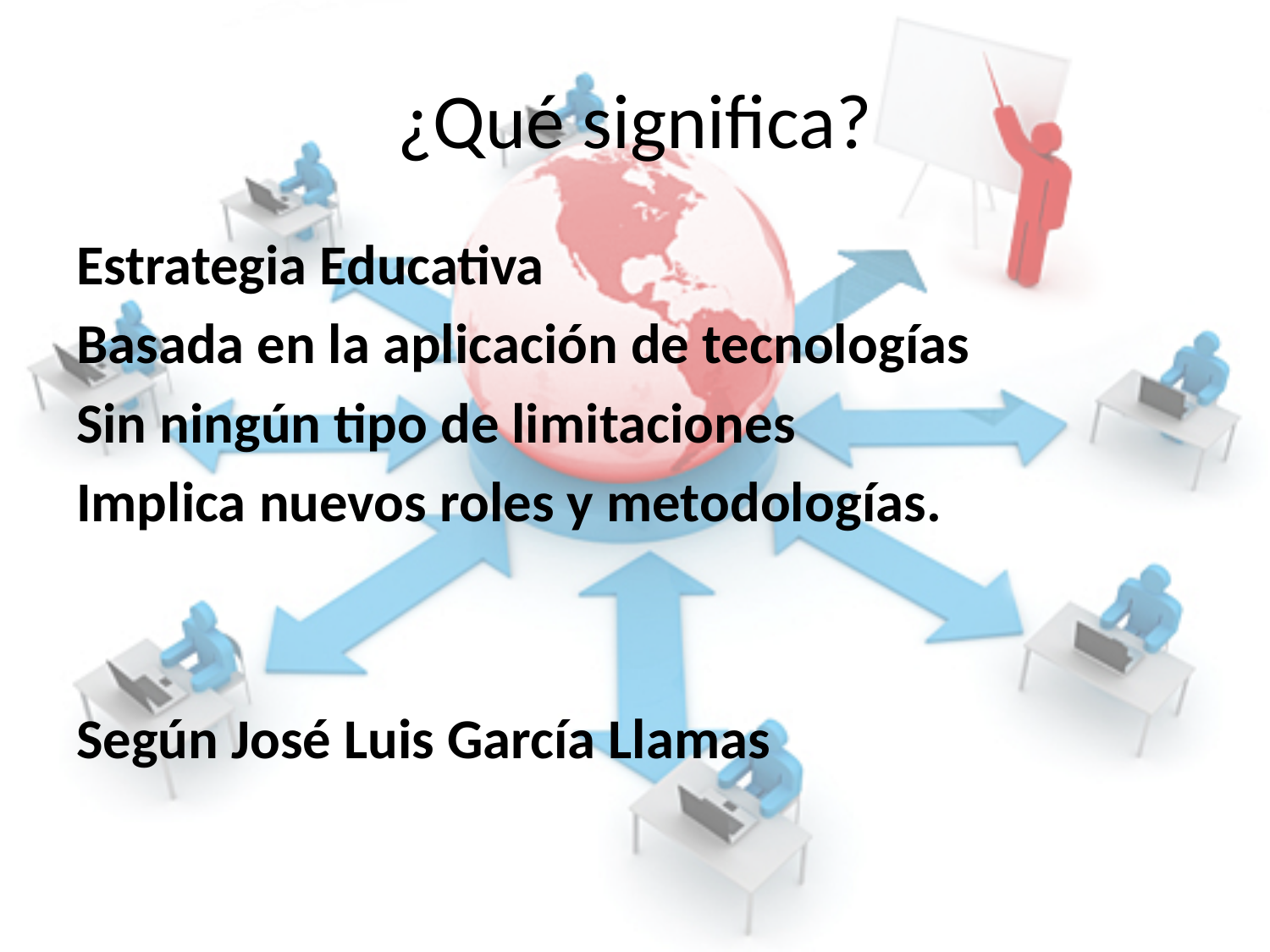

# ¿Qué significa?
Estrategia Educativa
Basada en la aplicación de tecnologías
Sin ningún tipo de limitaciones
Implica nuevos roles y metodologías.

Según José Luis García Llamas